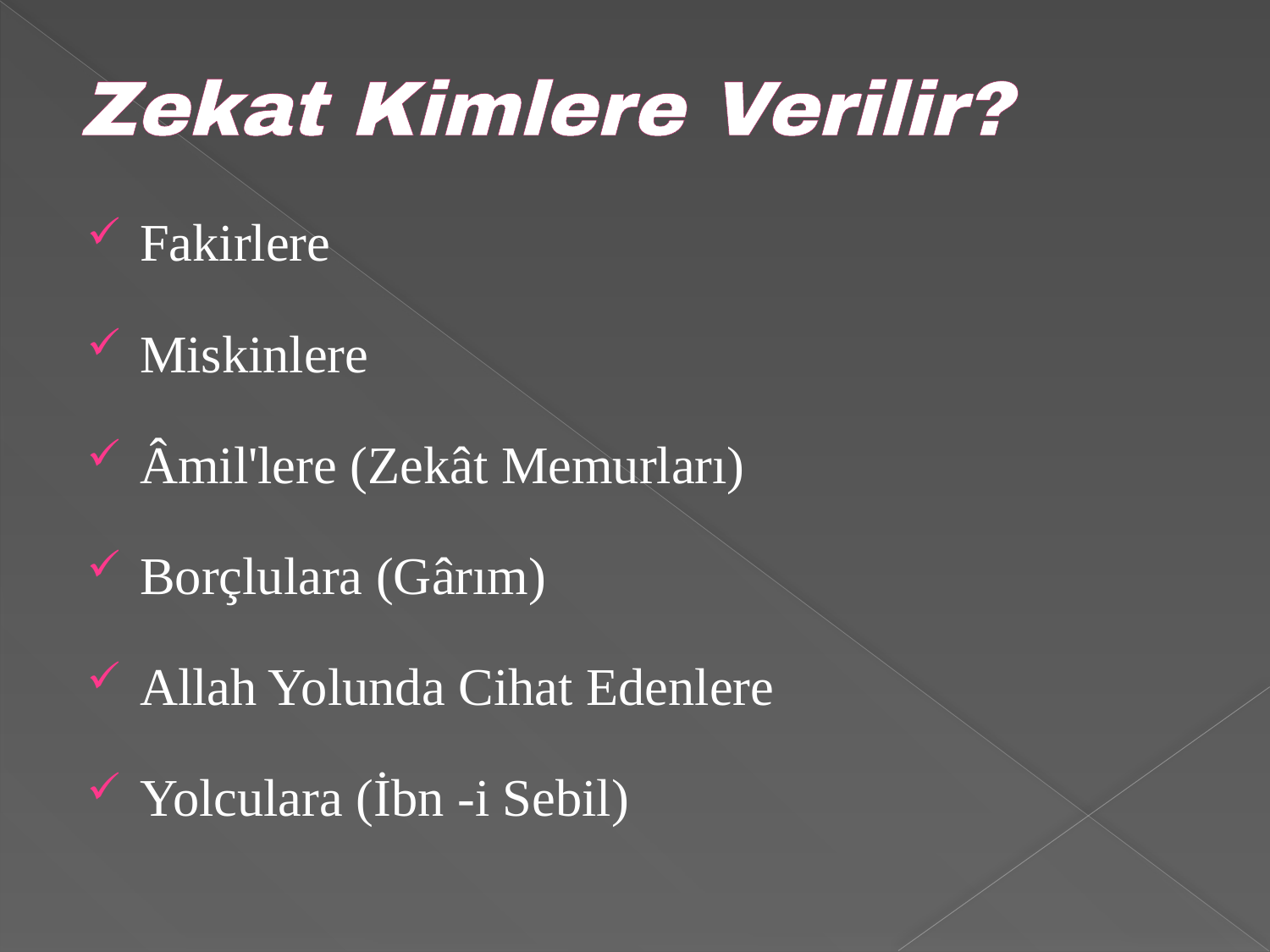

# Zekat Kimlere Verilir?
Fakirlere
Miskinlere
Âmil'lere (Zekât Memurları)
Borçlulara (Gârım)
Allah Yolunda Cihat Edenlere
Yolculara (İbn -i Sebil)